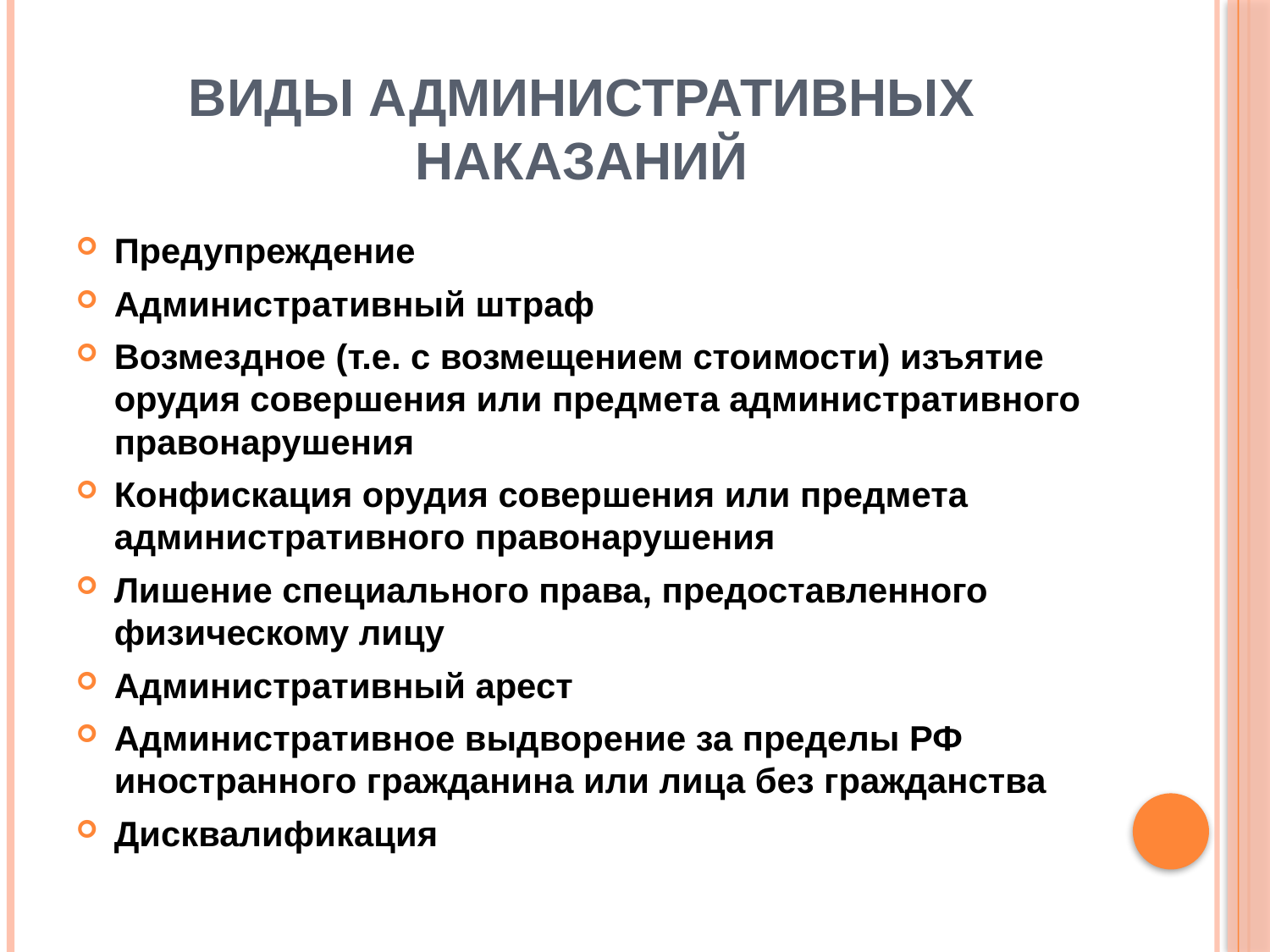

# Виды административных наказаний
Предупреждение
Административный штраф
Возмездное (т.е. с возмещением стоимости) изъятие орудия совершения или предмета административного правонарушения
Конфискация орудия совершения или предмета административного правонарушения
Лишение специального права, предоставленного физическому лицу
Административный арест
Административное выдворение за пределы РФ иностранного гражданина или лица без гражданства
Дисквалификация